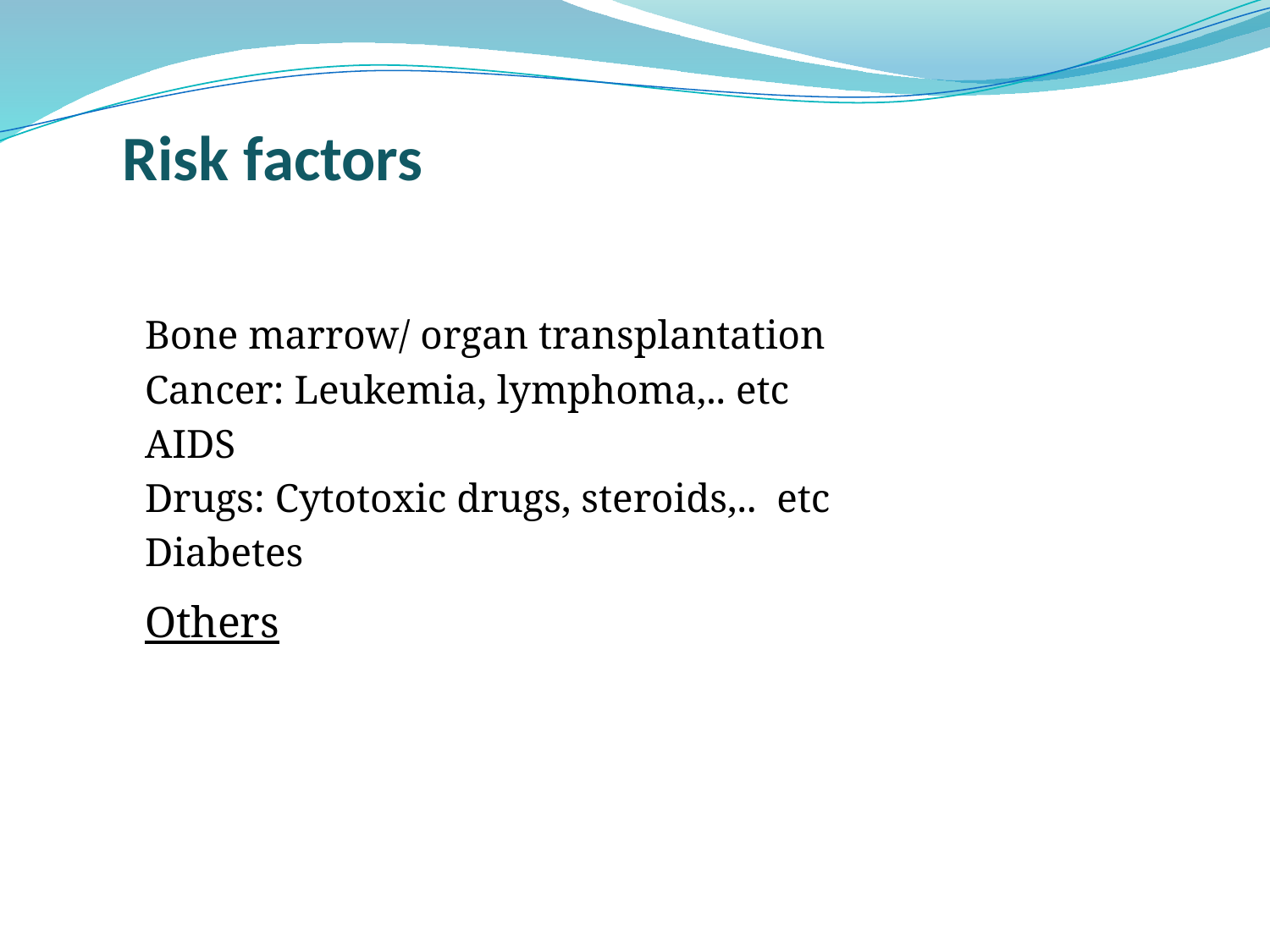

Risk factors

Bone marrow/ organ transplantation
Cancer: Leukemia, lymphoma,.. etc
AIDS
Drugs: Cytotoxic drugs, steroids,..  etc
Diabetes
Others